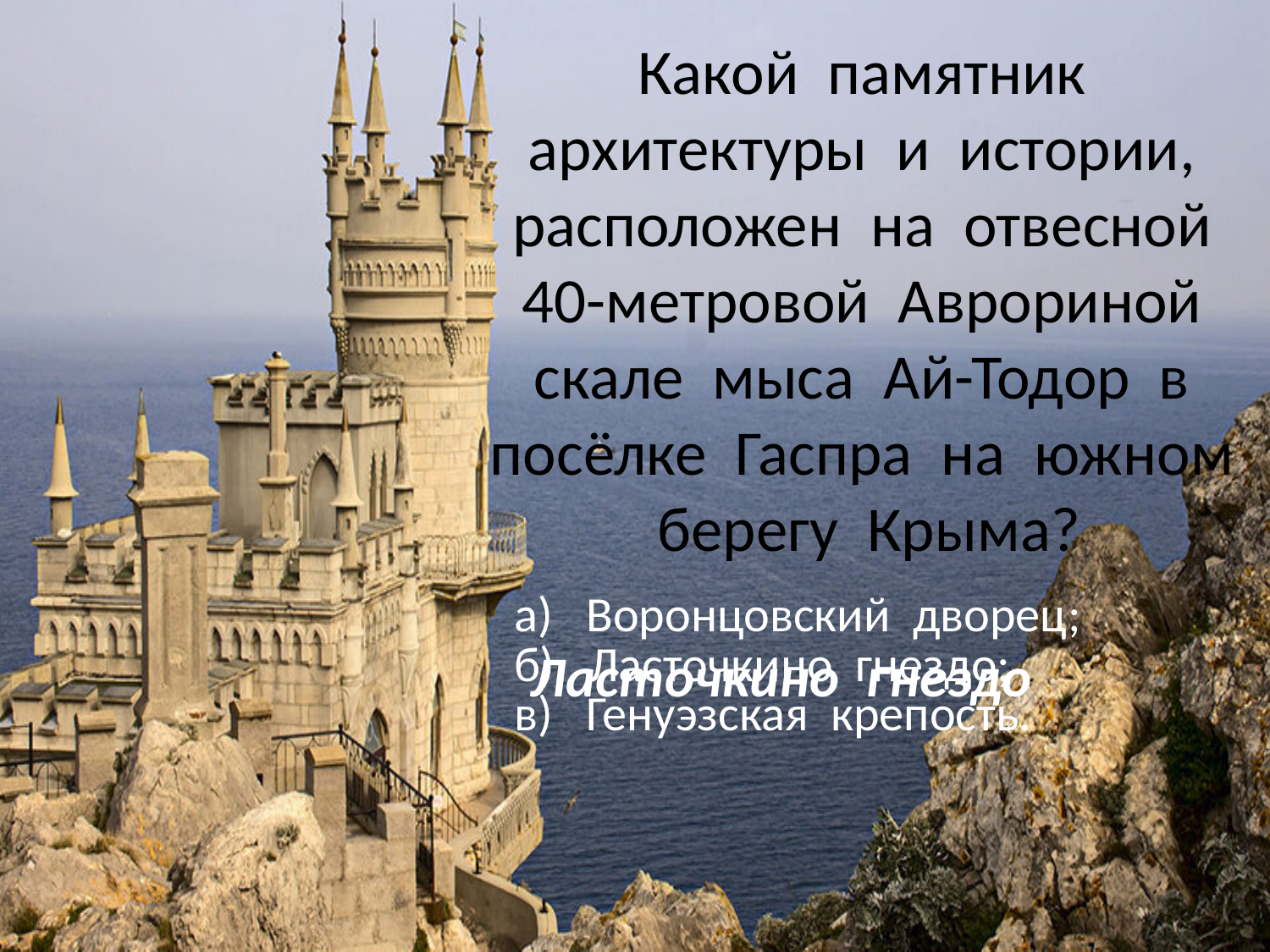

# Какой  памятник  архитектуры  и  истории,  расположен  на  отвесной  40-метровой  Аврориной  скале  мыса  Ай-Тодор  в  посёлке  Гаспра  на  южном  берегу  Крыма?
| а) Воронцовский дворец; |
| --- |
| б) Ласточкино гнездо; |
| в) Генуэзская крепость. |
Ласточкино  гнездо